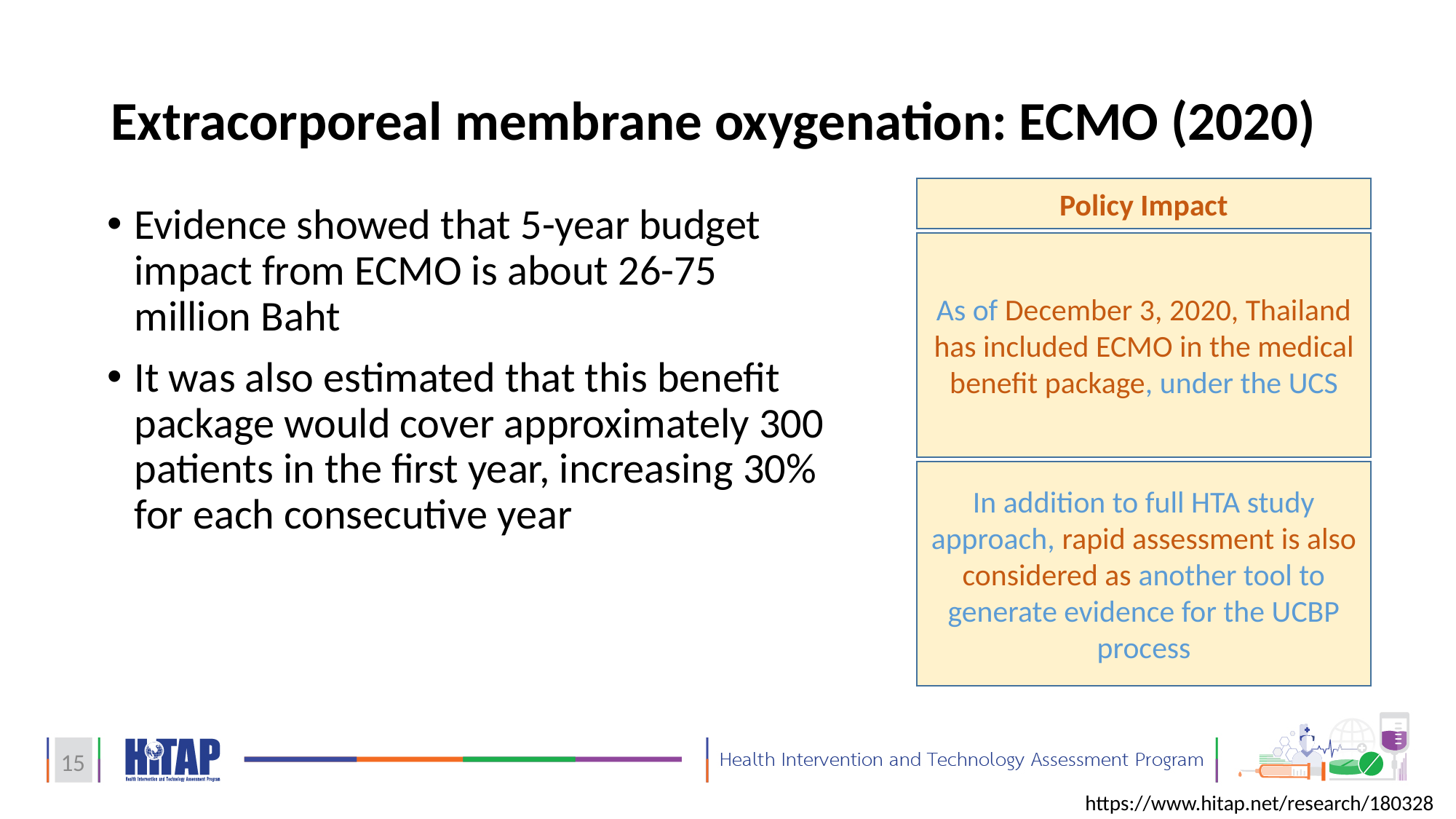

# Extracorporeal membrane oxygenation: ECMO (2020)
Policy Impact
As of December 3, 2020, Thailand has included ECMO in the medical benefit package, under the UCS
In addition to full HTA study approach, rapid assessment is also considered as another tool to generate evidence for the UCBP process
Evidence showed that 5-year budget impact from ECMO is about 26-75 million Baht
It was also estimated that this benefit package would cover approximately 300 patients in the first year, increasing 30% for each consecutive year
15
https://www.hitap.net/research/180328